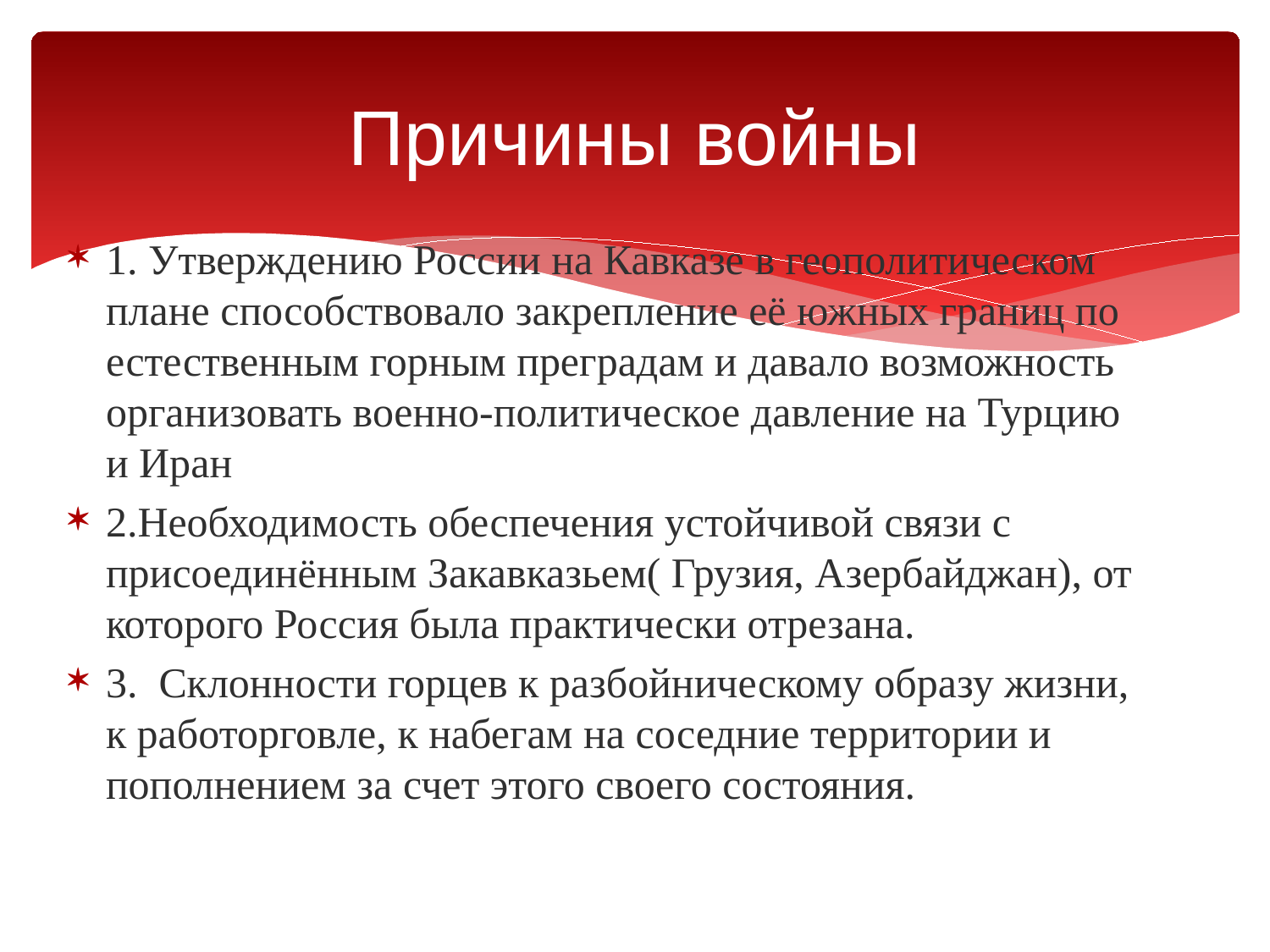

# Причины войны
1. Утверждению России на Кавказе в геополитическом плане способствовало закрепление её южных границ по естественным горным преградам и давало возможность организовать военно-политическое давление на Турцию и Иран
2.Необходимость обеспечения устойчивой связи с присоединённым Закавказьем( Грузия, Азербайджан), от которого Россия была практически отрезана.
3.  Склонности горцев к разбойническому образу жизни, к работорговле, к набегам на соседние территории и пополнением за счет этого своего состояния.